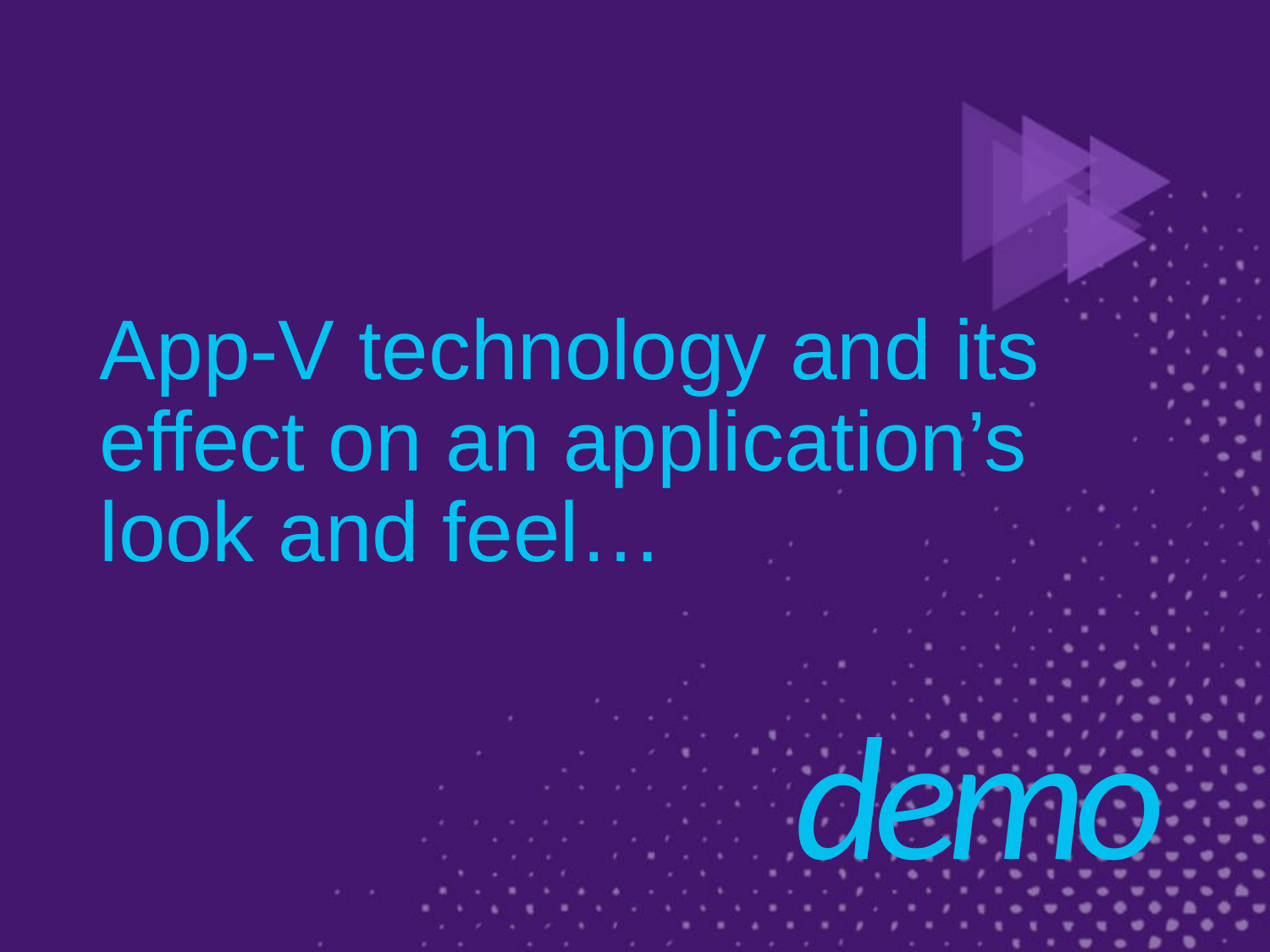

# App-V technology and its effect on an application’s look and feel…
demo